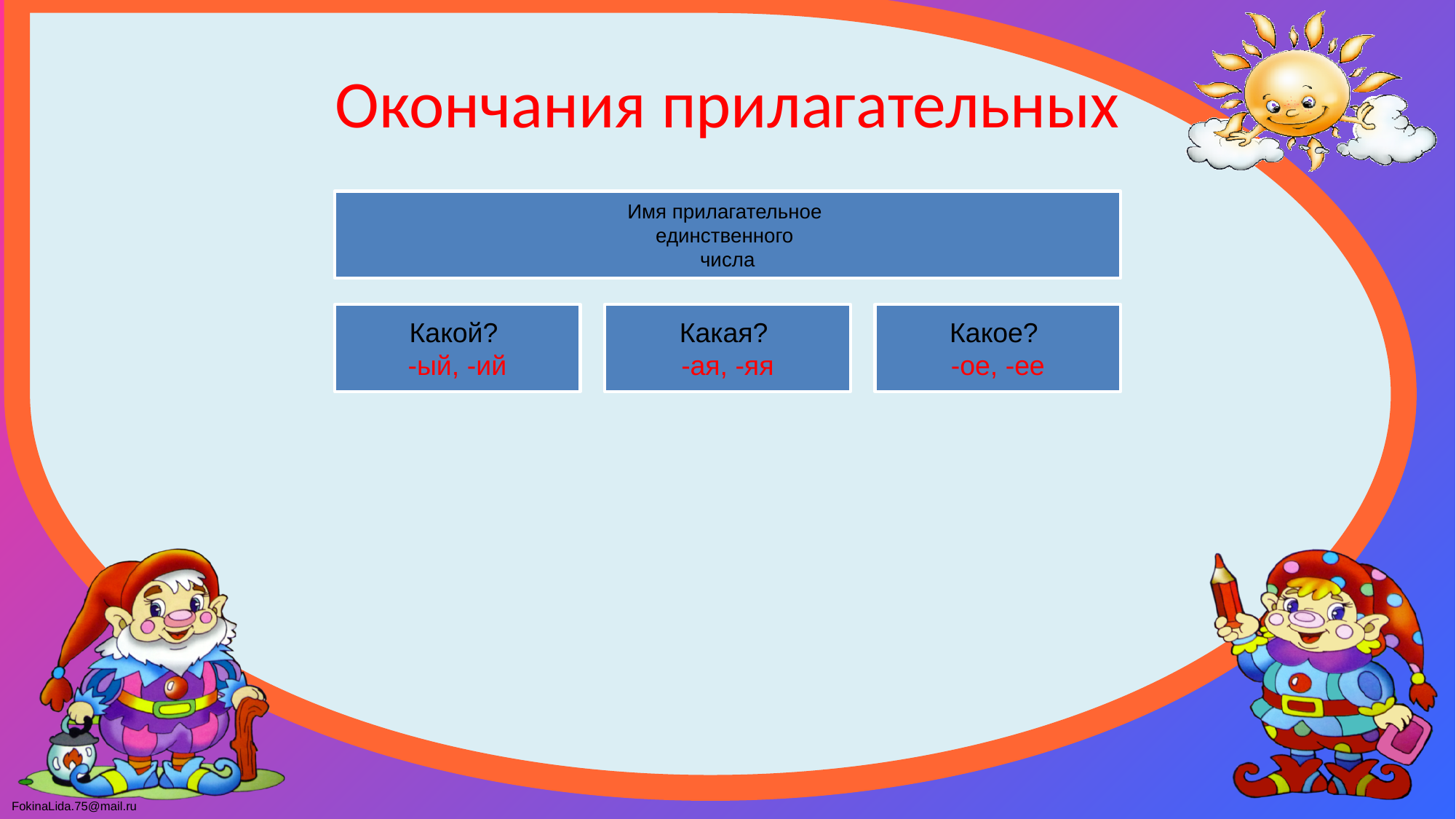

# Окончания прилагательных
Имя прилагательное
единственного
числа
Какой?
-ый, -ий
Какая?
-ая, -яя
Какое?
-ое, -ее